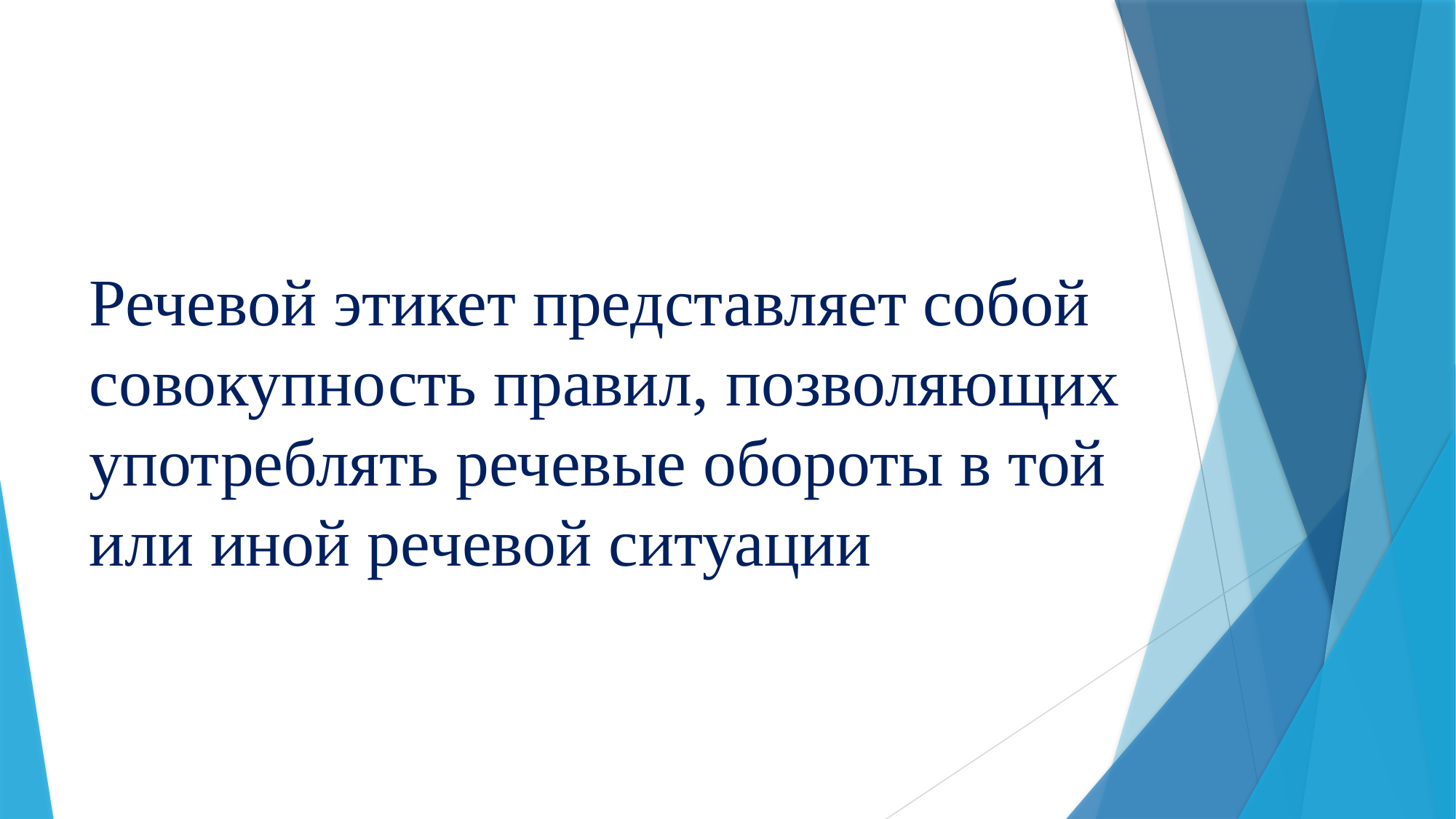

Речевой этикет представляет собой
совокупность правил, позволяющих
употреблять речевые обороты в той
или иной речевой ситуации